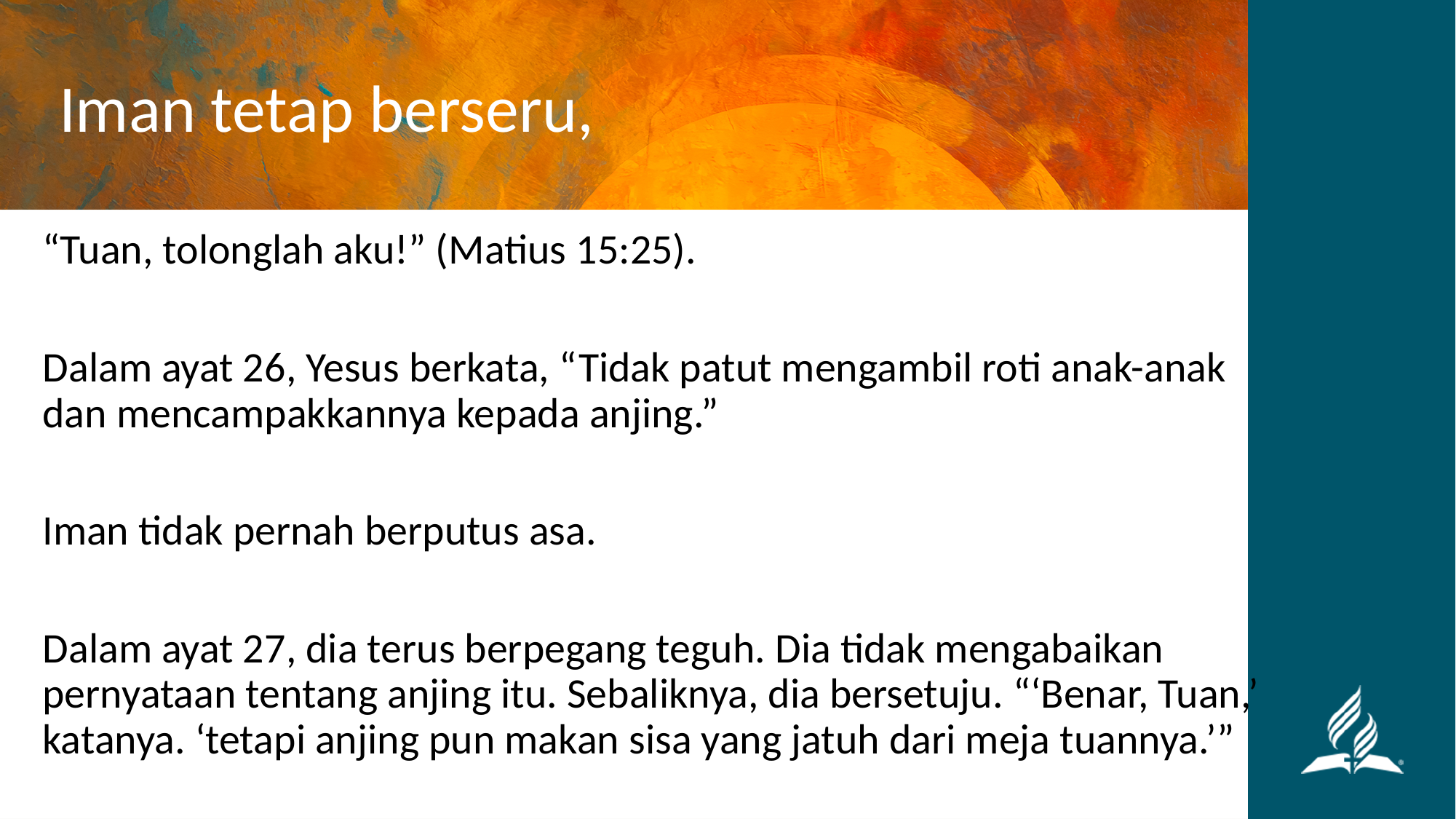

# Iman tetap berseru,

“Tuan, tolonglah aku!” (Matius 15:25).

Dalam ayat 26, Yesus berkata, “Tidak patut mengambil roti anak-anak dan mencampakkannya kepada anjing.”

Iman tidak pernah berputus asa.

Dalam ayat 27, dia terus berpegang teguh. Dia tidak mengabaikan pernyataan tentang anjing itu. Sebaliknya, dia bersetuju. “‘Benar, Tuan,’ katanya. ‘tetapi anjing pun makan sisa yang jatuh dari meja tuannya.’”